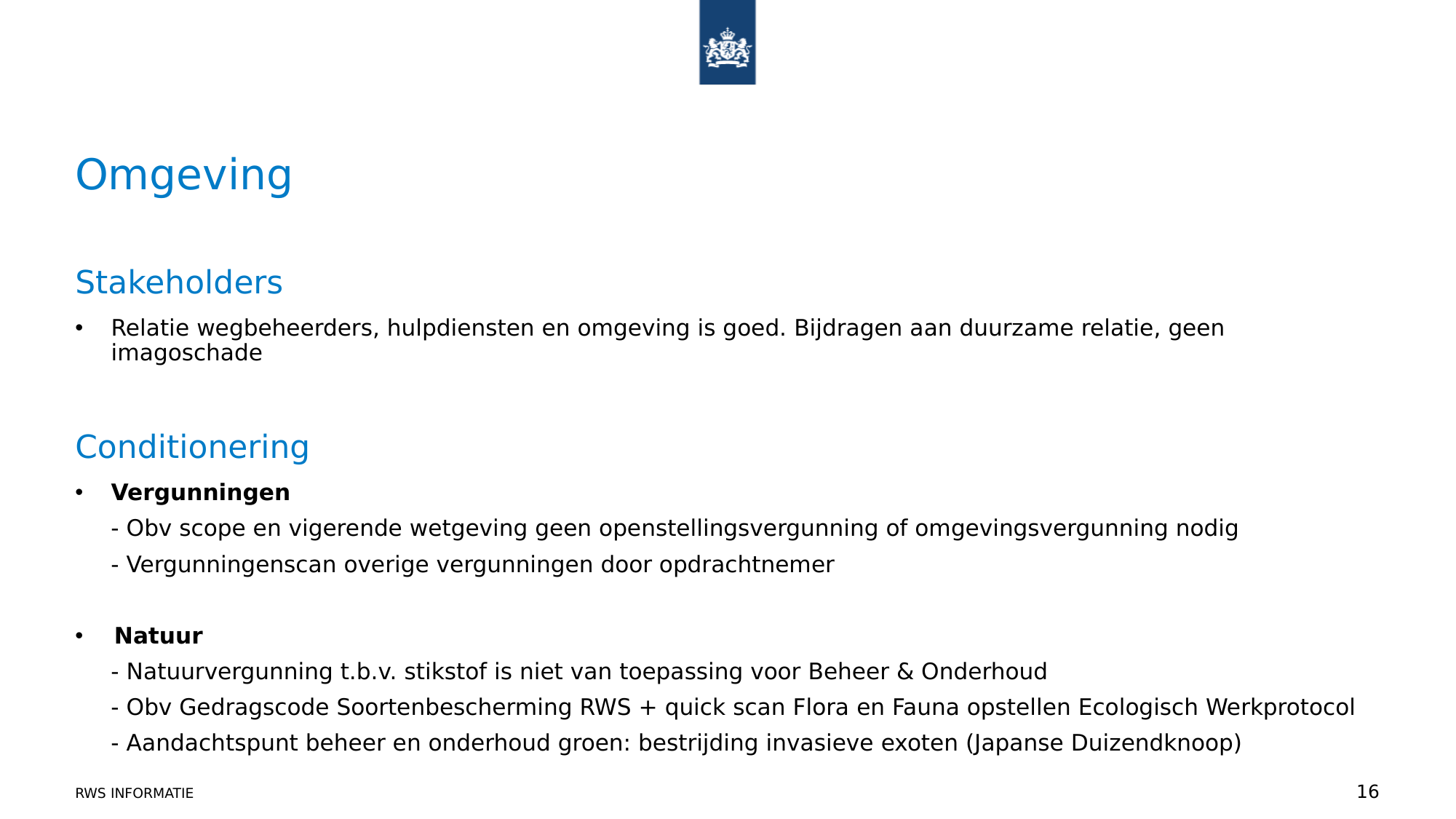

# Omgeving
Stakeholders
Relatie wegbeheerders, hulpdiensten en omgeving is goed. Bijdragen aan duurzame relatie, geen imagoschade
Conditionering
Vergunningen
- Obv scope en vigerende wetgeving geen openstellingsvergunning of omgevingsvergunning nodig
- Vergunningenscan overige vergunningen door opdrachtnemer

Natuur
- Natuurvergunning t.b.v. stikstof is niet van toepassing voor Beheer & Onderhoud
- Obv Gedragscode Soortenbescherming RWS + quick scan Flora en Fauna opstellen Ecologisch Werkprotocol
- Aandachtspunt beheer en onderhoud groen: bestrijding invasieve exoten (Japanse Duizendknoop)

RWS Informatie
16